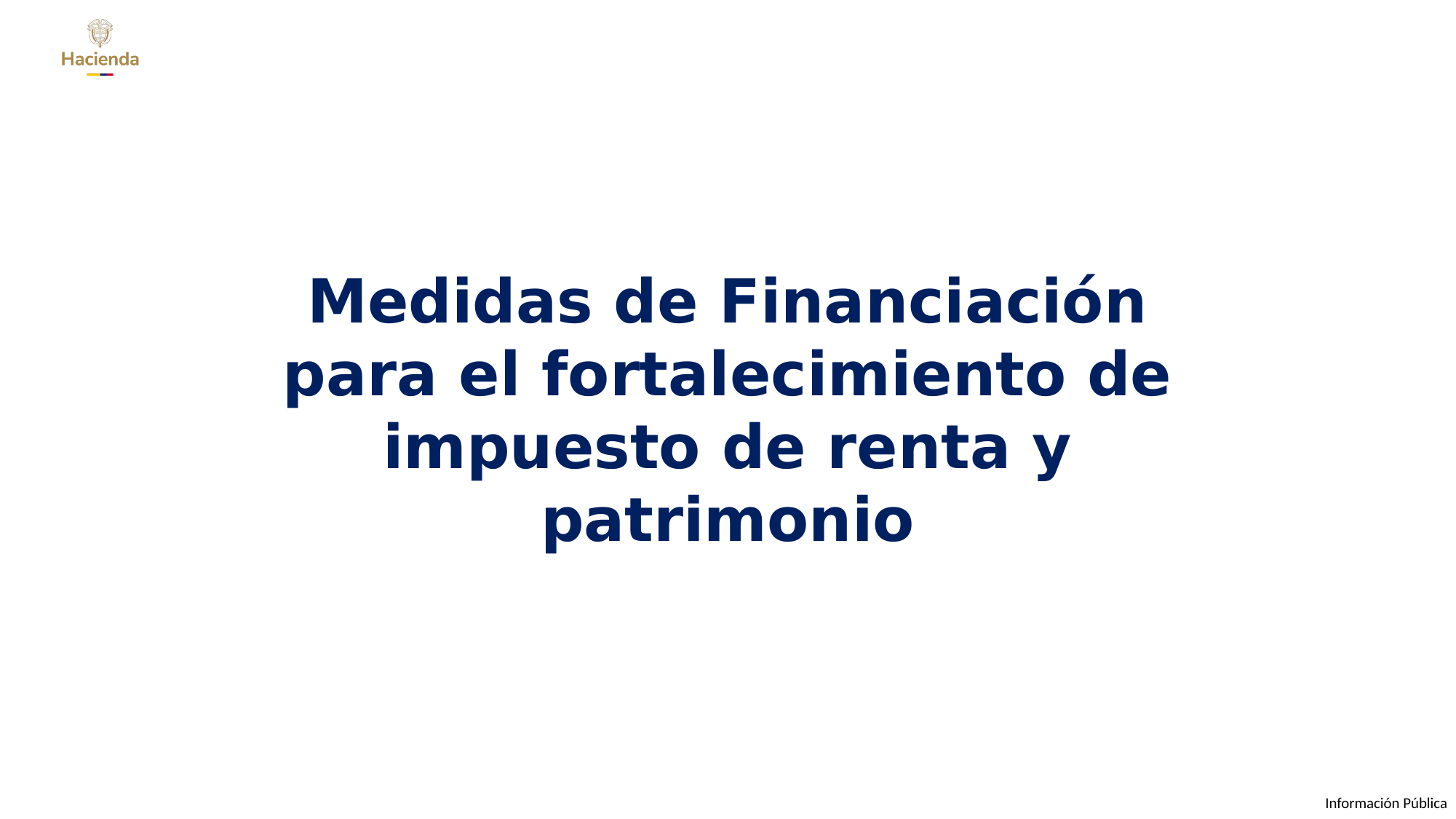

Medidas de Financiación para el fortalecimiento de impuesto de renta y patrimonio